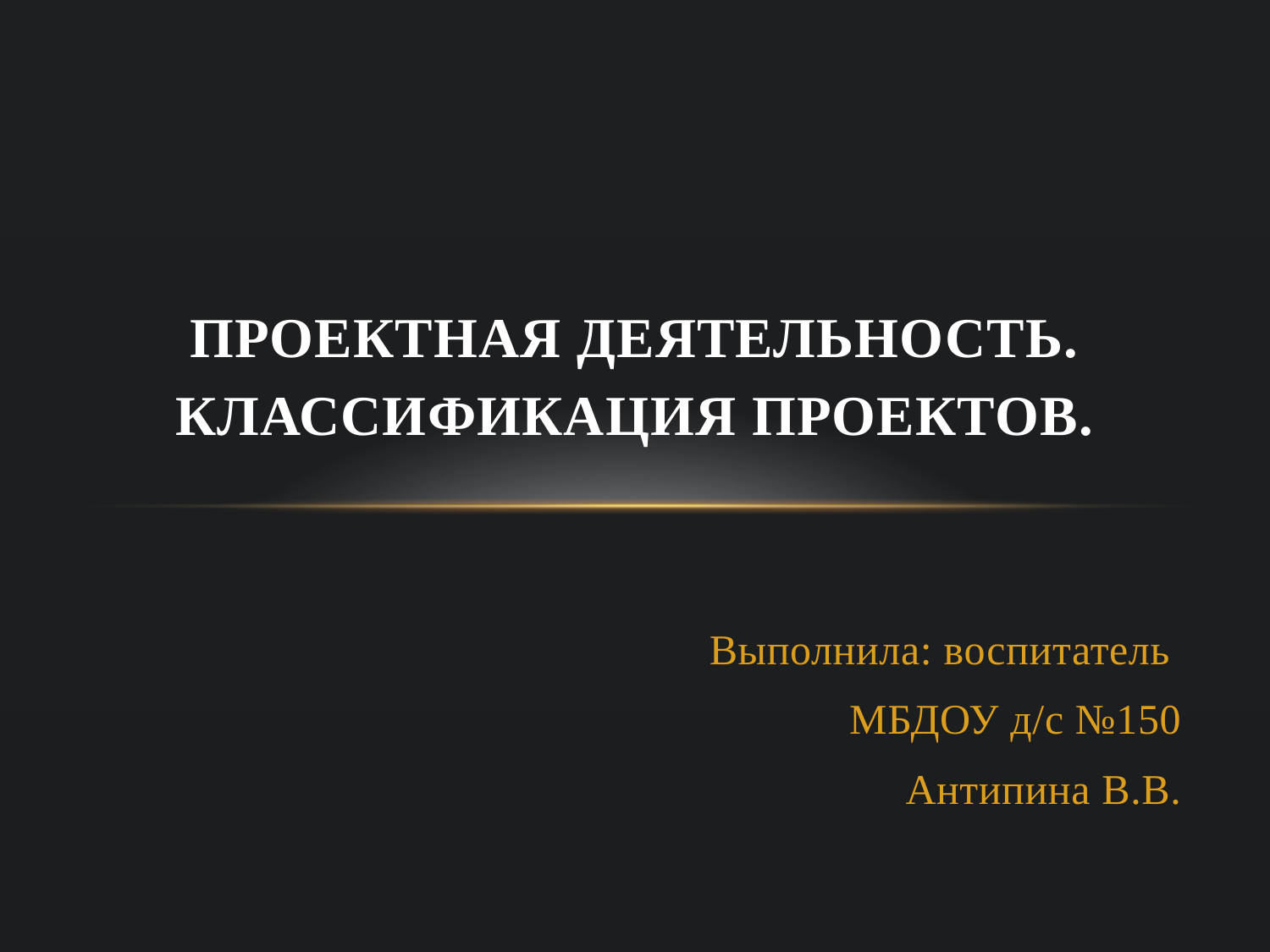

# ПРОЕКТНАЯ ДЕЯТЕЛЬНОСТЬ. КЛАССИФИКАЦИЯ ПРОЕКТОВ.
Выполнила: воспитатель
МБДОУ д/с №150
Антипина В.В.